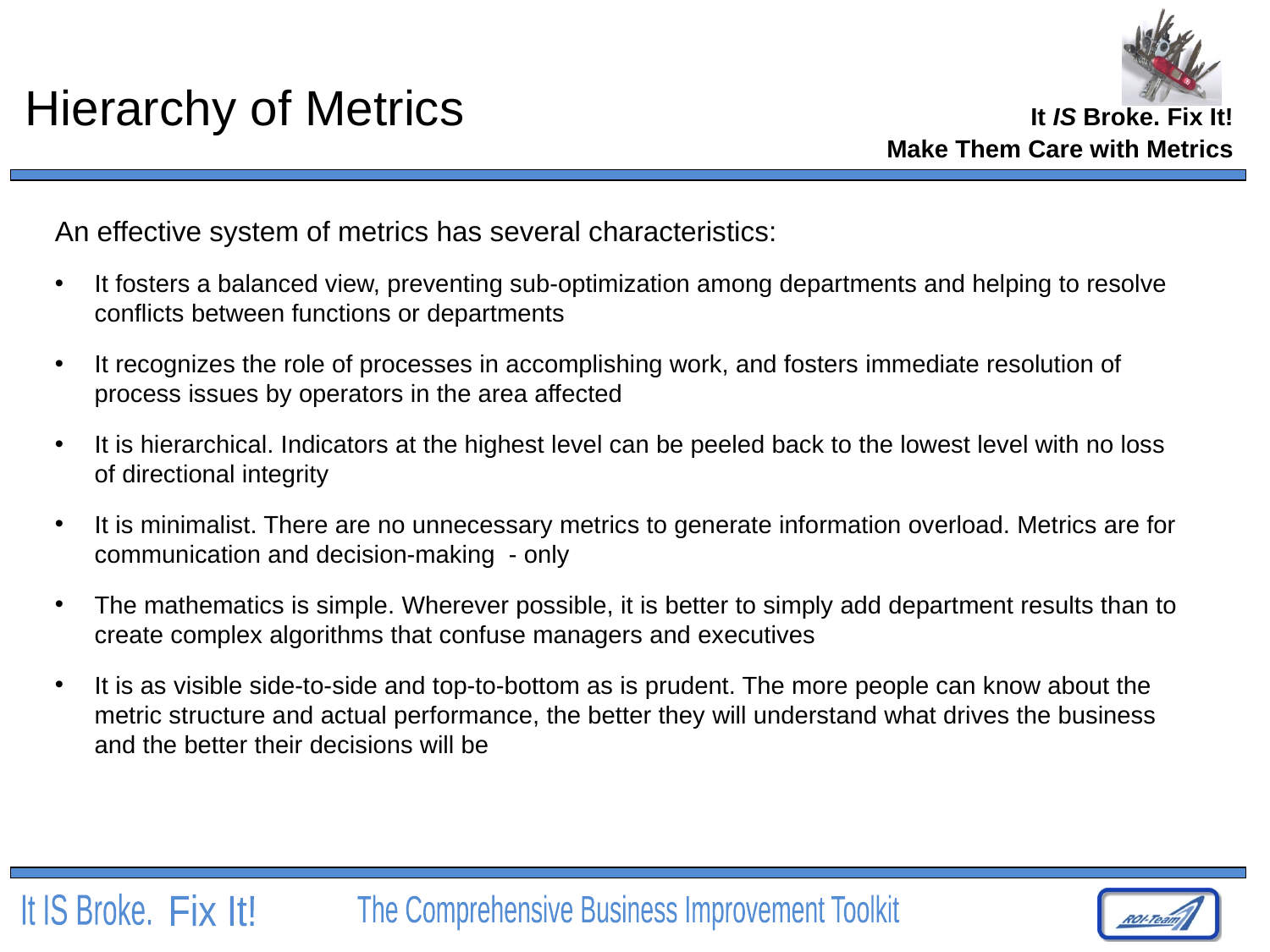

# Hierarchy of Metrics
Make Them Care with Metrics
An effective system of metrics has several characteristics:
It fosters a balanced view, preventing sub-optimization among departments and helping to resolve conflicts between functions or departments
It recognizes the role of processes in accomplishing work, and fosters immediate resolution of process issues by operators in the area affected
It is hierarchical. Indicators at the highest level can be peeled back to the lowest level with no loss of directional integrity
It is minimalist. There are no unnecessary metrics to generate information overload. Metrics are for communication and decision-making  - only
The mathematics is simple. Wherever possible, it is better to simply add department results than to create complex algorithms that confuse managers and executives
It is as visible side-to-side and top-to-bottom as is prudent. The more people can know about the metric structure and actual performance, the better they will understand what drives the business and the better their decisions will be